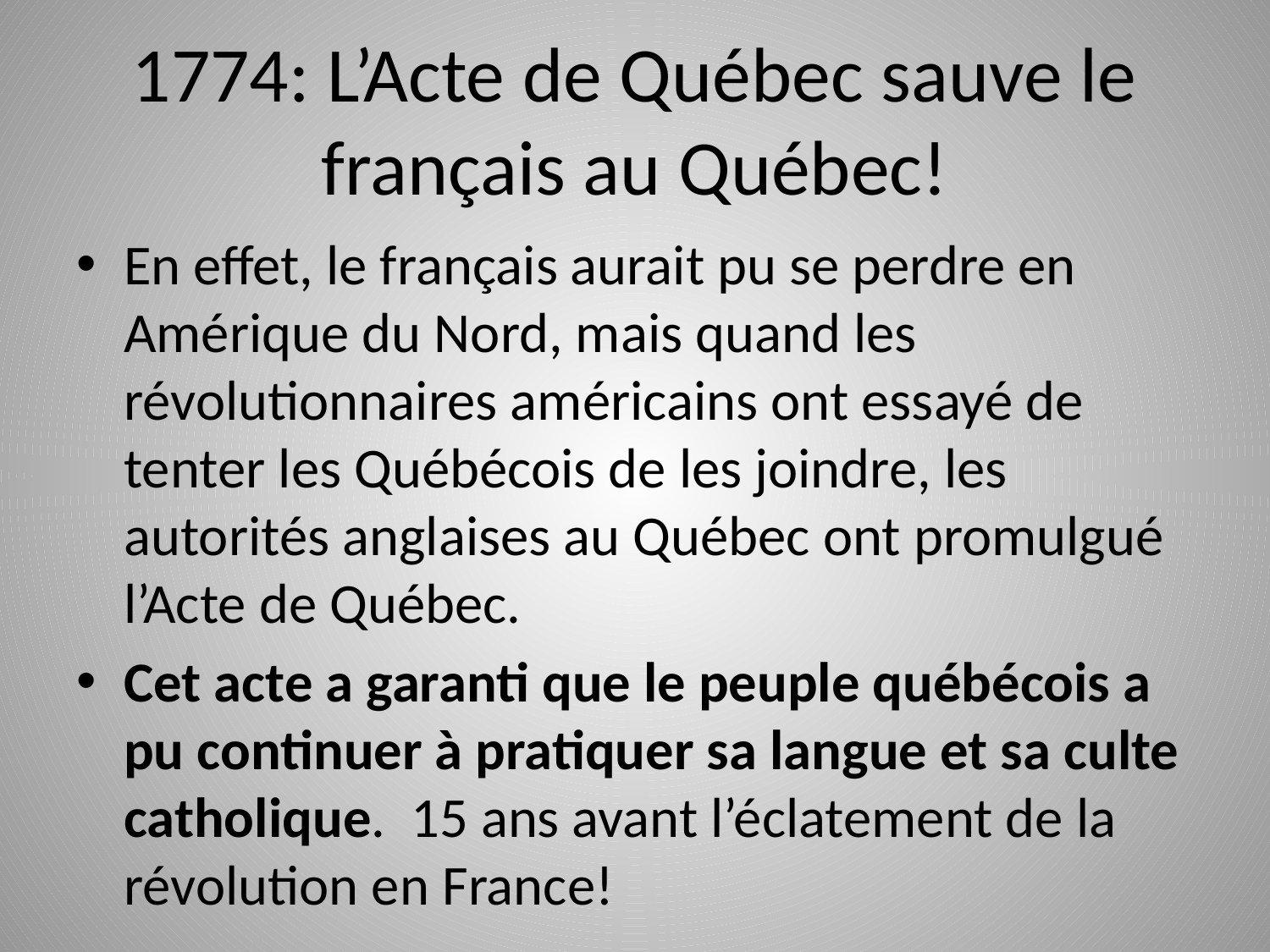

# 1774: L’Acte de Québec sauve le français au Québec!
En effet, le français aurait pu se perdre en Amérique du Nord, mais quand les révolutionnaires américains ont essayé de tenter les Québécois de les joindre, les autorités anglaises au Québec ont promulgué l’Acte de Québec.
Cet acte a garanti que le peuple québécois a pu continuer à pratiquer sa langue et sa culte catholique.  15 ans avant l’éclatement de la révolution en France!